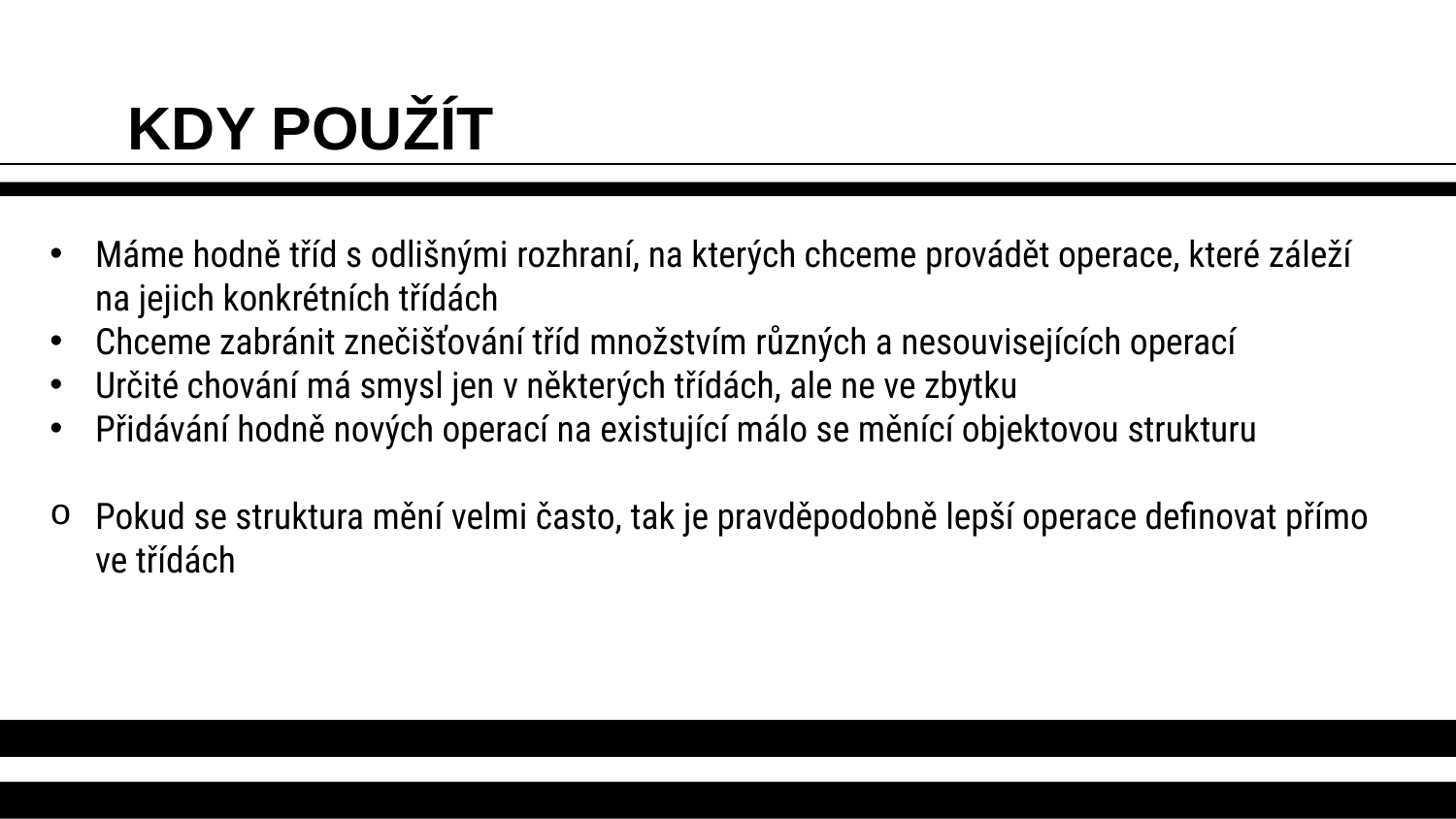

# KDY POUŽÍT

Máme hodně tříd s odlišnými rozhraní, na kterých chceme provádět operace, které záleží na jejich konkrétních třídách
Chceme zabránit znečišťování tříd množstvím různých a nesouvisejících operací
Určité chování má smysl jen v některých třídách, ale ne ve zbytku
Přidávání hodně nových operací na existující málo se měnící objektovou strukturu

Pokud se struktura mění velmi často, tak je pravděpodobně lepší operace definovat přímo ve třídách